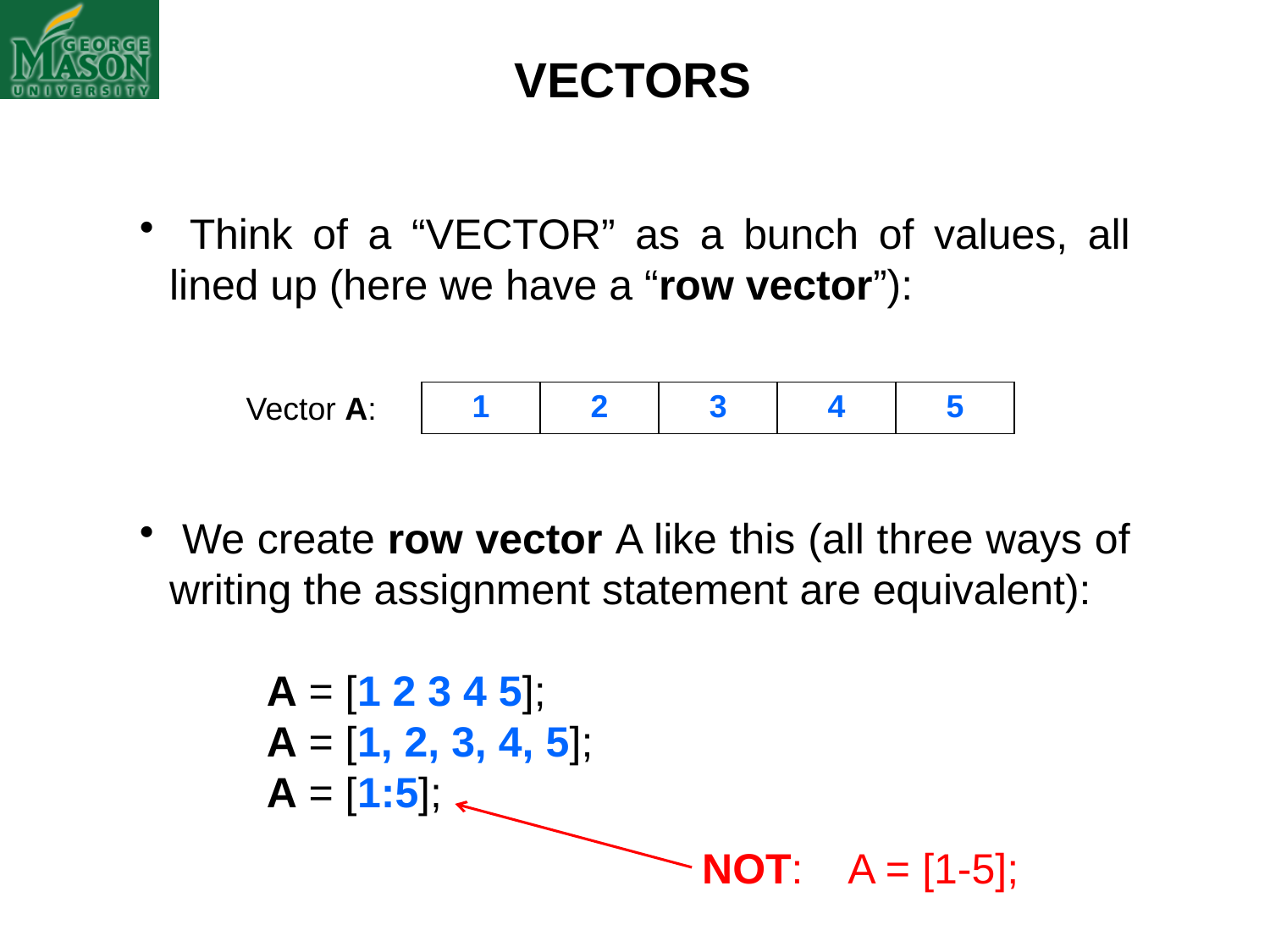

VECTORS
 Think of a “VECTOR” as a bunch of values, all lined up (here we have a “row vector”):

 We create row vector A like this (all three ways of writing the assignment statement are equivalent):

A = [1 2 3 4 5];
A = [1, 2, 3, 4, 5];
A = [1:5];
Vector A:
| 1 | 2 | 3 | 4 | 5 |
| --- | --- | --- | --- | --- |
NOT:    A = [1-5];